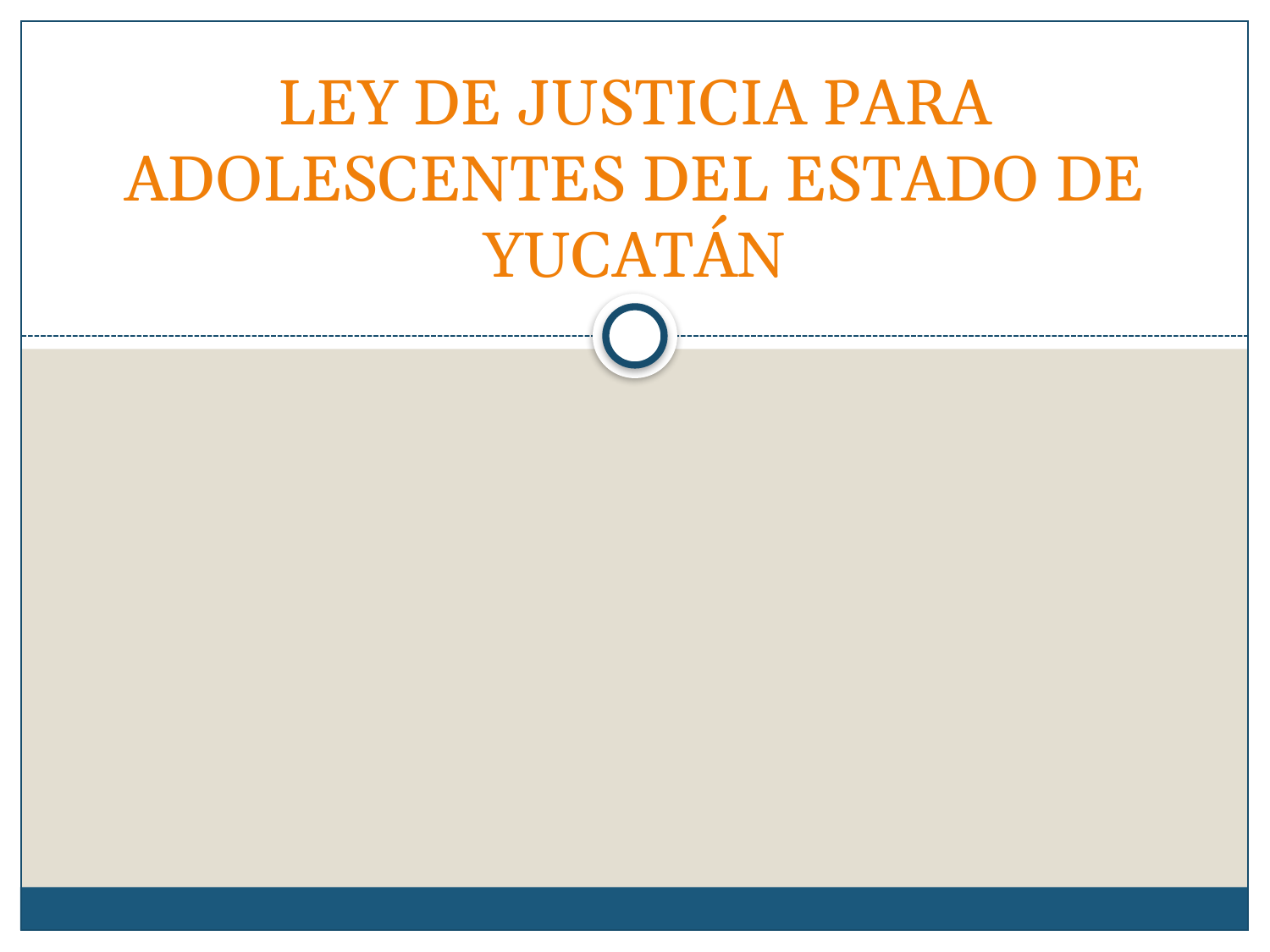

# LEY DE JUSTICIA PARA ADOLESCENTES DEL ESTADO DE YUCATÁN